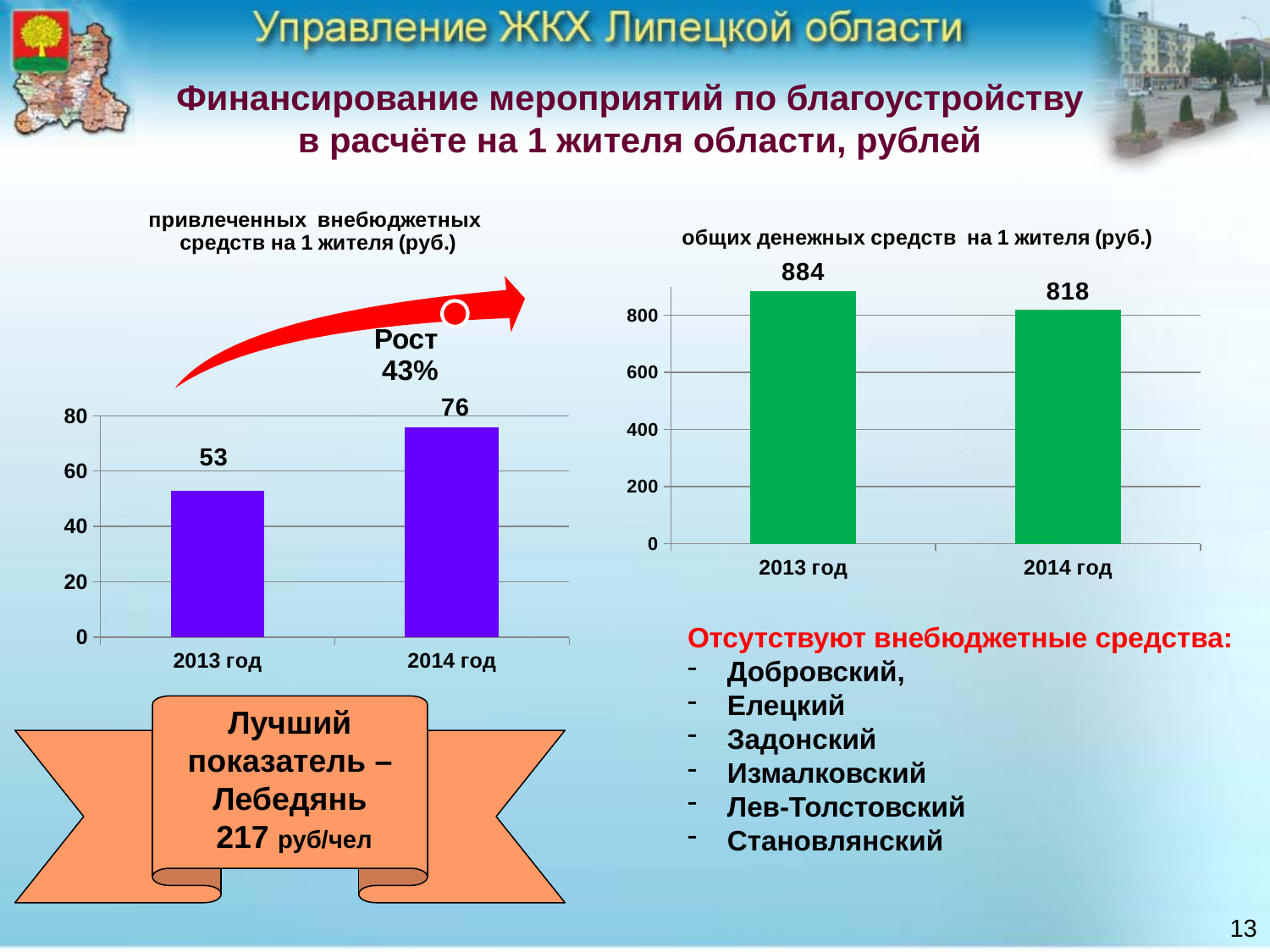

# Финансирование мероприятий по благоустройству в расчёте на 1 жителя области, рублей

### Chart:  привлеченных  внебюджетных   средств на 1 жителя (руб.)

| Category |  привлеченных  внебюджетных   средств на 1 жителя |
|---|---|
| 2013 год | 53.0 |
| 2014 год | 75.83385896423412 |

### Chart: общих денежных средств  на 1 жителя (руб.)

| Category | общих денежных средств  на 1 жителя |
|---|---|
| 2013 год | 884.0 |
| 2014 год | 817.8294593560001 |
Рост 43%
Отсутствуют внебюджетные средства:
Добровский,
Елецкий
Задонский
Измалковский
Лев-Толстовский
Становлянский

Лучший показатель – Лебедянь
 217 руб/чел
13